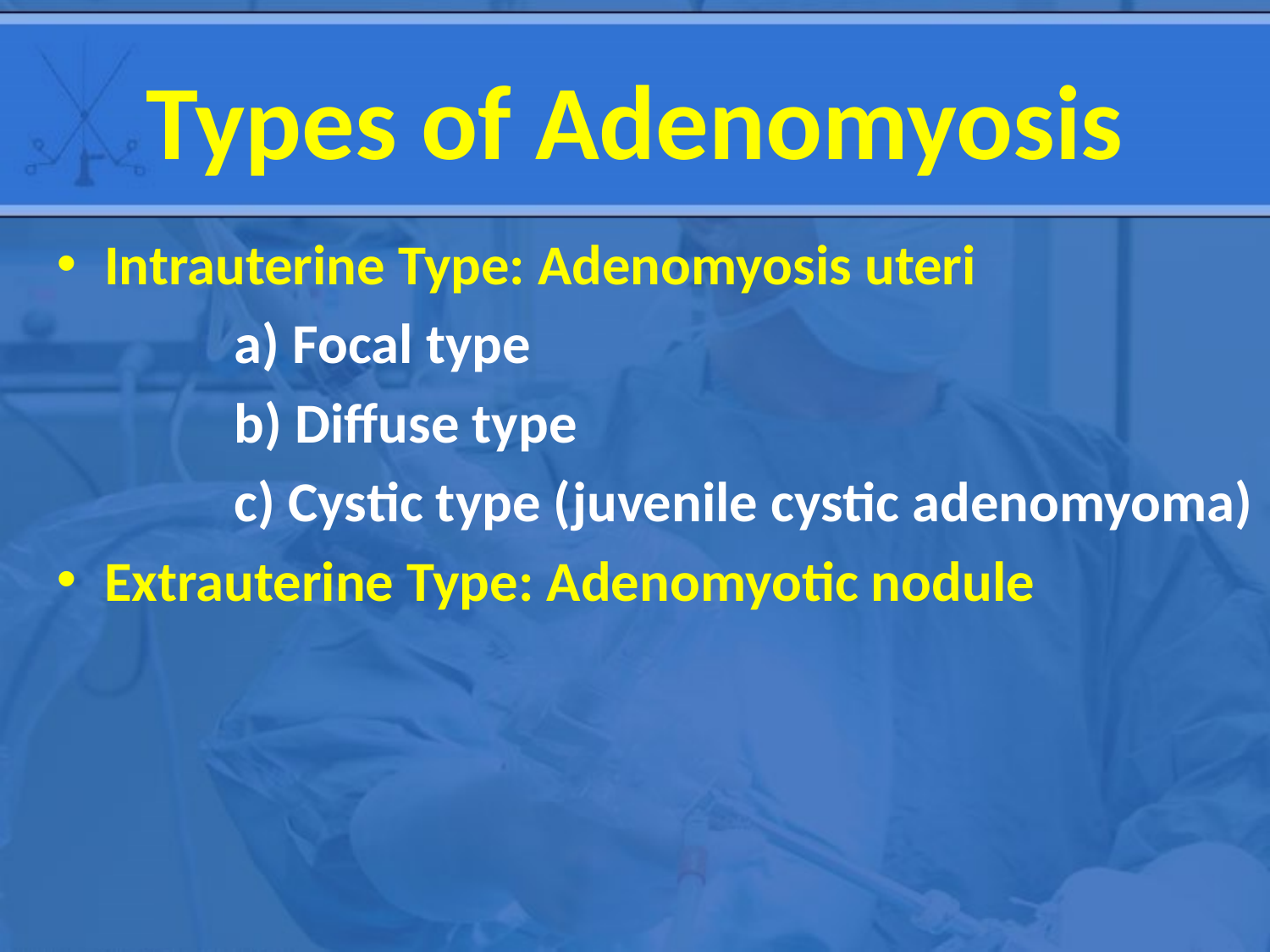

# Types of Adenomyosis
Intrauterine Type: Adenomyosis uteri
              a) Focal type
              b) Diffuse type
              c) Cystic type (juvenile cystic adenomyoma)
Extrauterine Type: Adenomyotic nodule